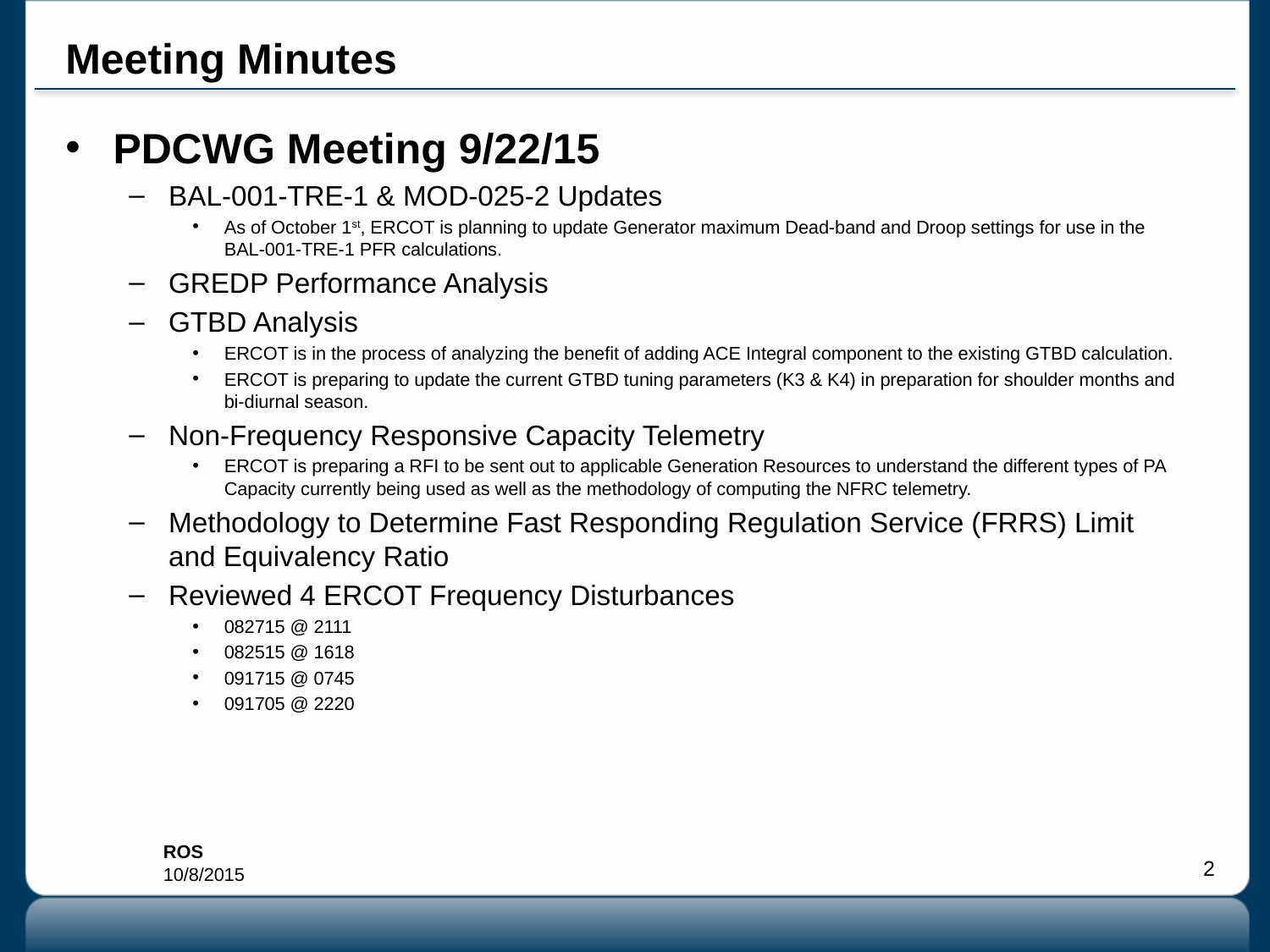

# Meeting Minutes
PDCWG Meeting 9/22/15
BAL-001-TRE-1 & MOD-025-2 Updates
As of October 1st, ERCOT is planning to update Generator maximum Dead-band and Droop settings for use in the BAL-001-TRE-1 PFR calculations.
GREDP Performance Analysis
GTBD Analysis
ERCOT is in the process of analyzing the benefit of adding ACE Integral component to the existing GTBD calculation.
ERCOT is preparing to update the current GTBD tuning parameters (K3 & K4) in preparation for shoulder months and bi-diurnal season.
Non-Frequency Responsive Capacity Telemetry
ERCOT is preparing a RFI to be sent out to applicable Generation Resources to understand the different types of PA Capacity currently being used as well as the methodology of computing the NFRC telemetry.
Methodology to Determine Fast Responding Regulation Service (FRRS) Limit and Equivalency Ratio
Reviewed 4 ERCOT Frequency Disturbances
082715 @ 2111
082515 @ 1618
091715 @ 0745
091705 @ 2220